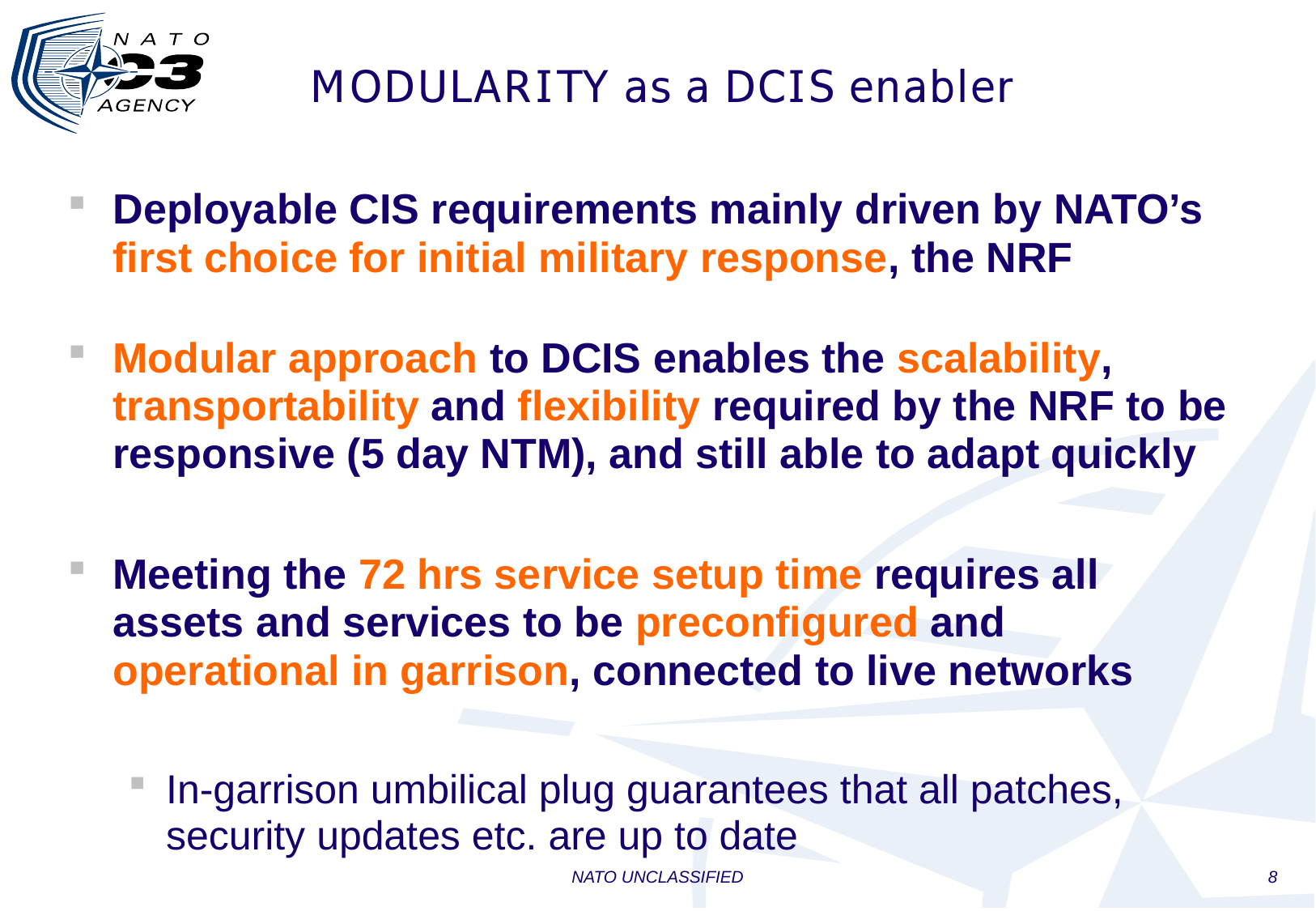

# MODULARITY as a DCIS enabler
Deployable CIS requirements mainly driven by NATO’s first choice for initial military response, the NRF

Modular approach to DCIS enables the scalability, transportability and flexibility required by the NRF to be responsive (5 day NTM), and still able to adapt quickly

Meeting the 72 hrs service setup time requires all assets and services to be preconfigured and operational in garrison, connected to live networks

In-garrison umbilical plug guarantees that all patches, security updates etc. are up to date
NATO UNCLASSIFIED
8